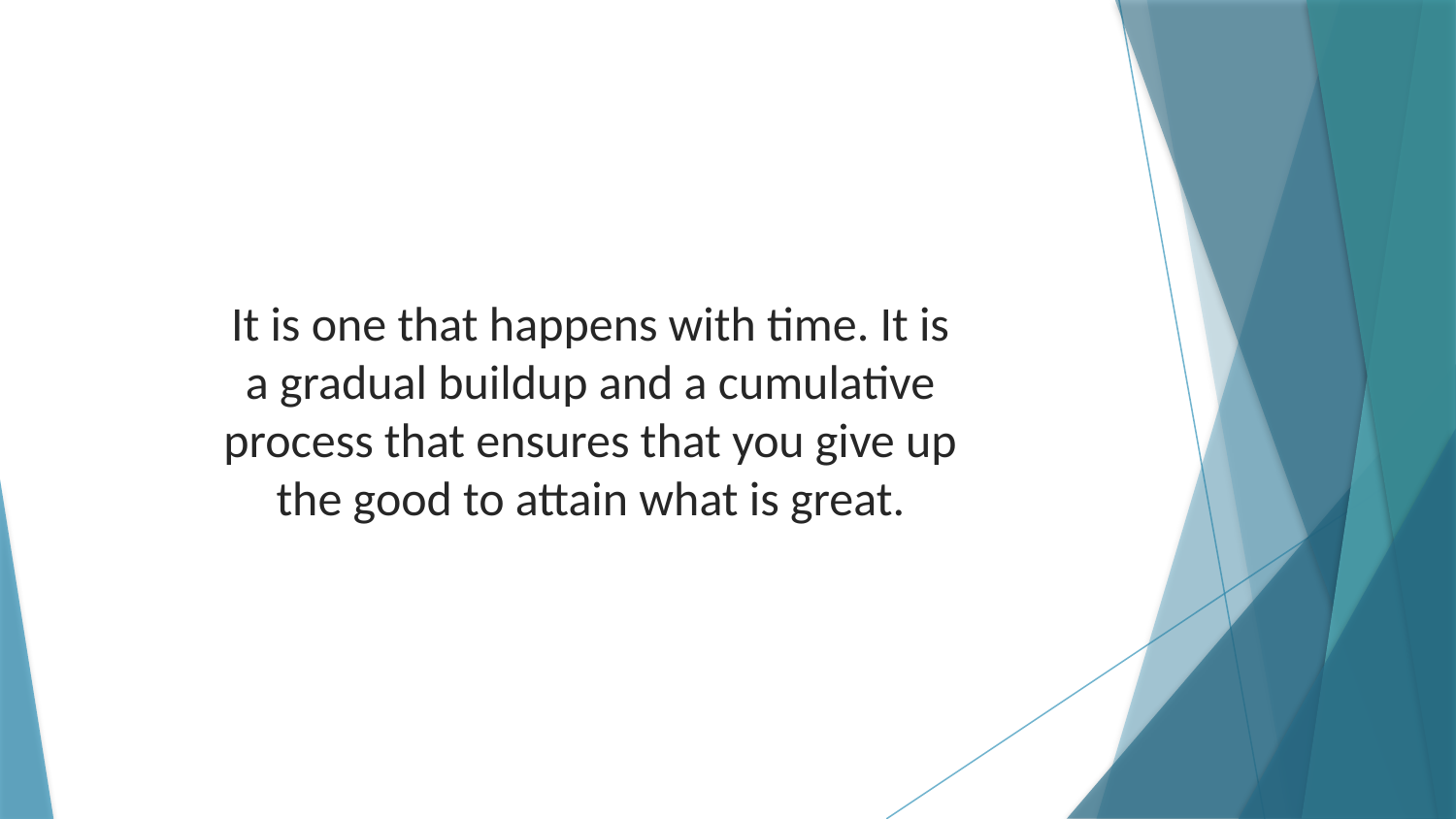

It is one that happens with time. It is a gradual buildup and a cumulative process that ensures that you give up the good to attain what is great.